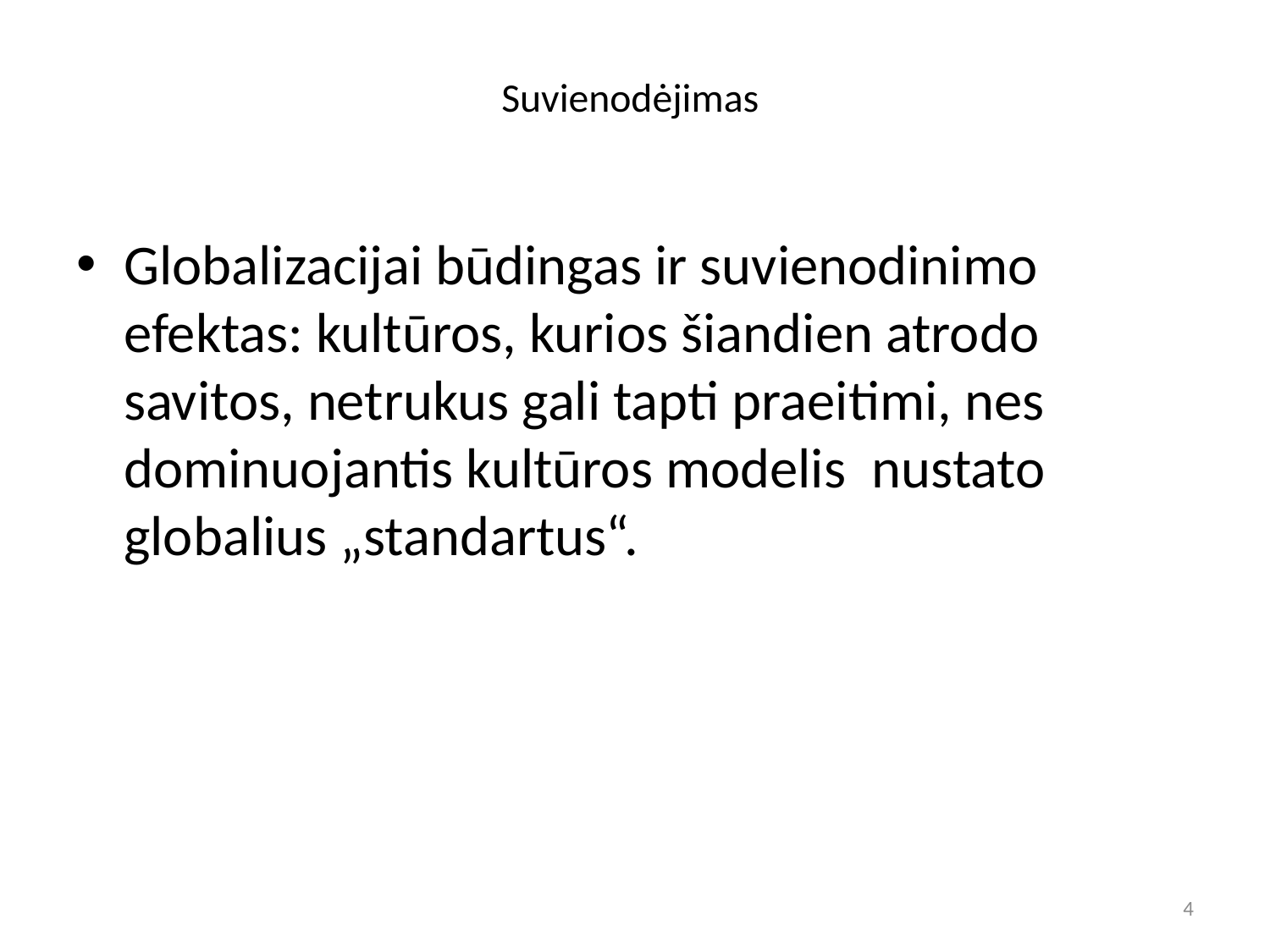

# Suvienodėjimas
Globalizacijai būdingas ir suvienodinimo efektas: kultūros, kurios šiandien atrodo savitos, netrukus gali tapti praeitimi, nes dominuojantis kultūros modelis  nustato globalius „standartus“.

4